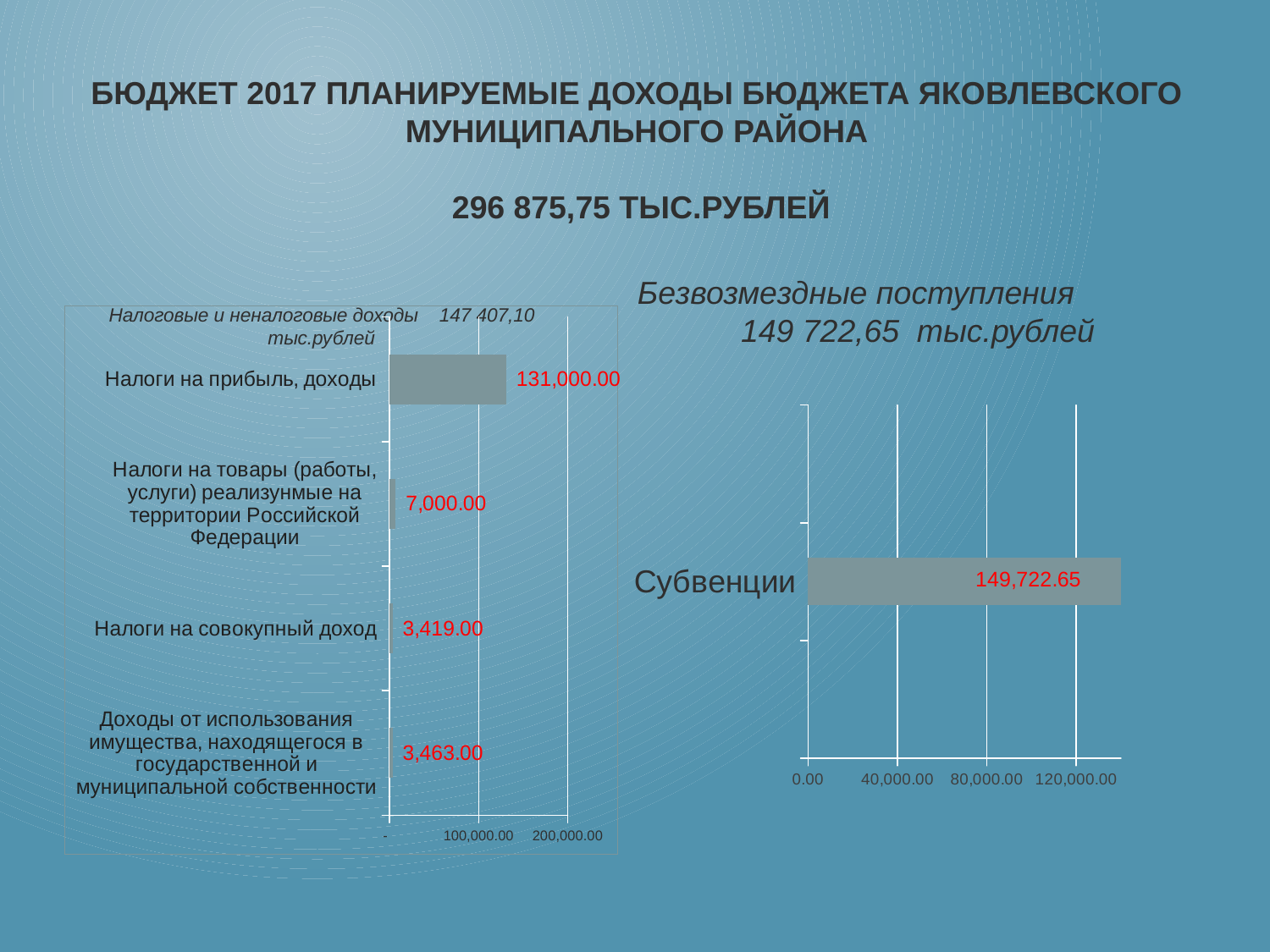

# Бюджет 2017 планируемые доходы бюджета Яковлевского муниципального района 296 875,75 тыс.рублей

Налоговые и неналоговые доходы    147 407,10 тыс.рублей
Безвозмездные поступления               149 722,65  тыс.рублей

### Chart

| Category | Ряд 1 |
|---|---|
| Доходы от использования имущества, находящегося в государственной и муниципальной собственности | 3463.0 |
| Налоги на совокупный доход | 3419.0 |
| Налоги на товары (работы, услуги) реализунмые на территории Российской Федерации | 7000.0 |
| Налоги на прибыль, доходы | 131000.0 |

### Chart

| Category | Ряд 1 |
|---|---|
|  | None |
| Субвенции | 149722.65 |